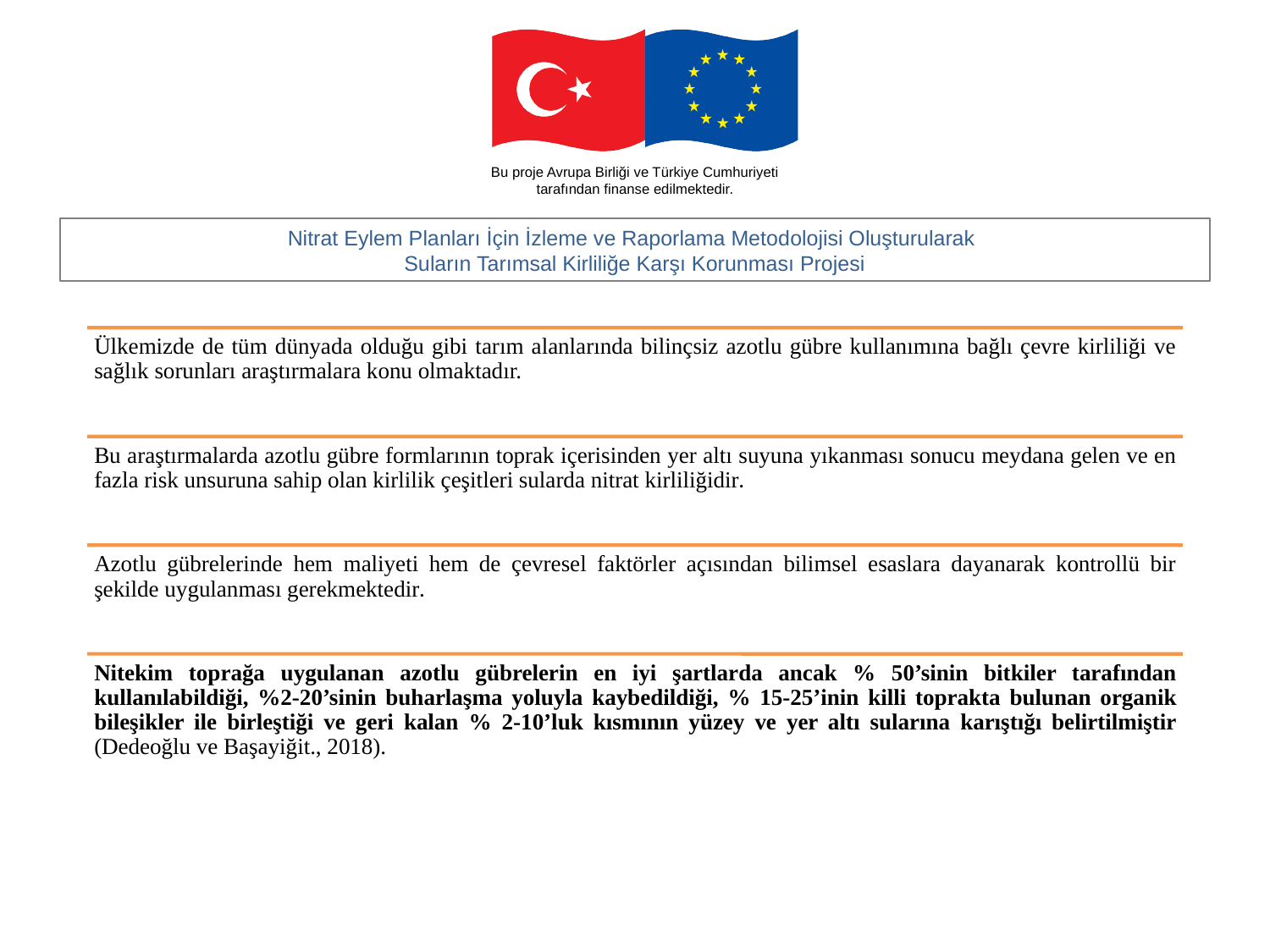

Ülkemizde de tüm dünyada olduğu gibi tarım alanlarında bilinçsiz azotlu gübre kullanımına bağlı çevre kirliliği ve sağlık sorunları araştırmalara konu olmaktadır.
Bu araştırmalarda azotlu gübre formlarının toprak içerisinden yer altı suyuna yıkanması sonucu meydana gelen ve en fazla risk unsuruna sahip olan kirlilik çeşitleri sularda nitrat kirliliğidir.
Azotlu gübrelerinde hem maliyeti hem de çevresel faktörler açısından bilimsel esaslara dayanarak kontrollü bir şekilde uygulanması gerekmektedir.
Nitekim toprağa uygulanan azotlu gübrelerin en iyi şartlarda ancak % 50’sinin bitkiler tarafından kullanılabildiği, %2-20’sinin buharlaşma yoluyla kaybedildiği, % 15-25’inin killi toprakta bulunan organik bileşikler ile birleştiği ve geri kalan % 2-10’luk kısmının yüzey ve yer altı sularına karıştığı belirtilmiştir (Dedeoğlu ve Başayiğit., 2018).